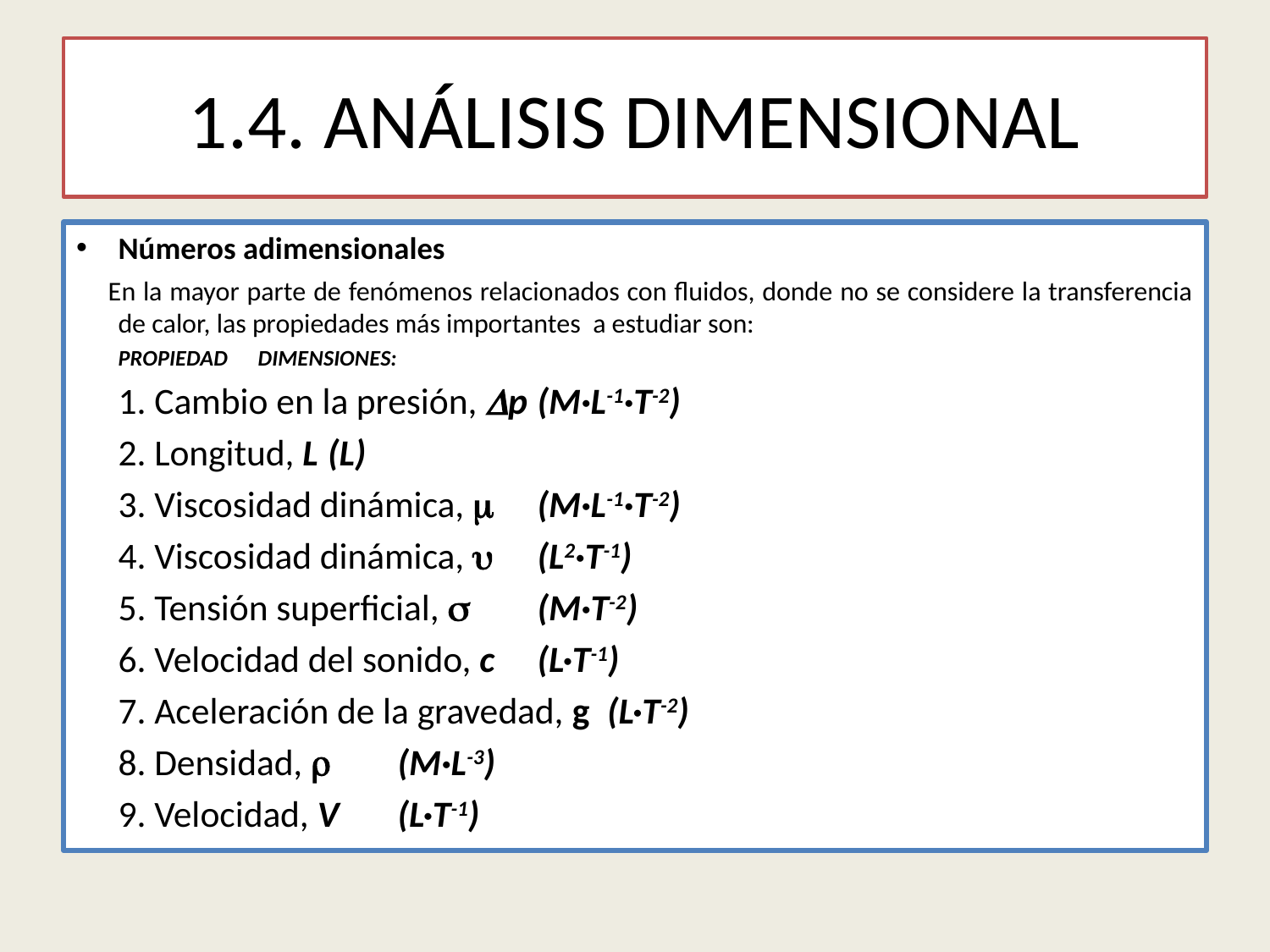

# 1.4. ANÁLISIS DIMENSIONAL
Números adimensionales
    En la mayor parte de fenómenos relacionados con fluidos, donde no se considere la transferencia de calor, las propiedades más importantes  a estudiar son:
	PROPIEDAD				Dimensiones:
	1. Cambio en la presión, Δp	(M·L-1·T-2)
	2. Longitud, L			(L)
	3. Viscosidad dinámica, μ		(M·L-1·T-2)
	4. Viscosidad dinámica, υ		(L2·T-1)
	5. Tensión superficial, σ		(M·T-2)
	6. Velocidad del sonido, c		(L·T-1)
	7. Aceleración de la gravedad, g	(L·T-2)
	8. Densidad, ρ			(M·L-3)
	9. Velocidad, V			(L·T-1)